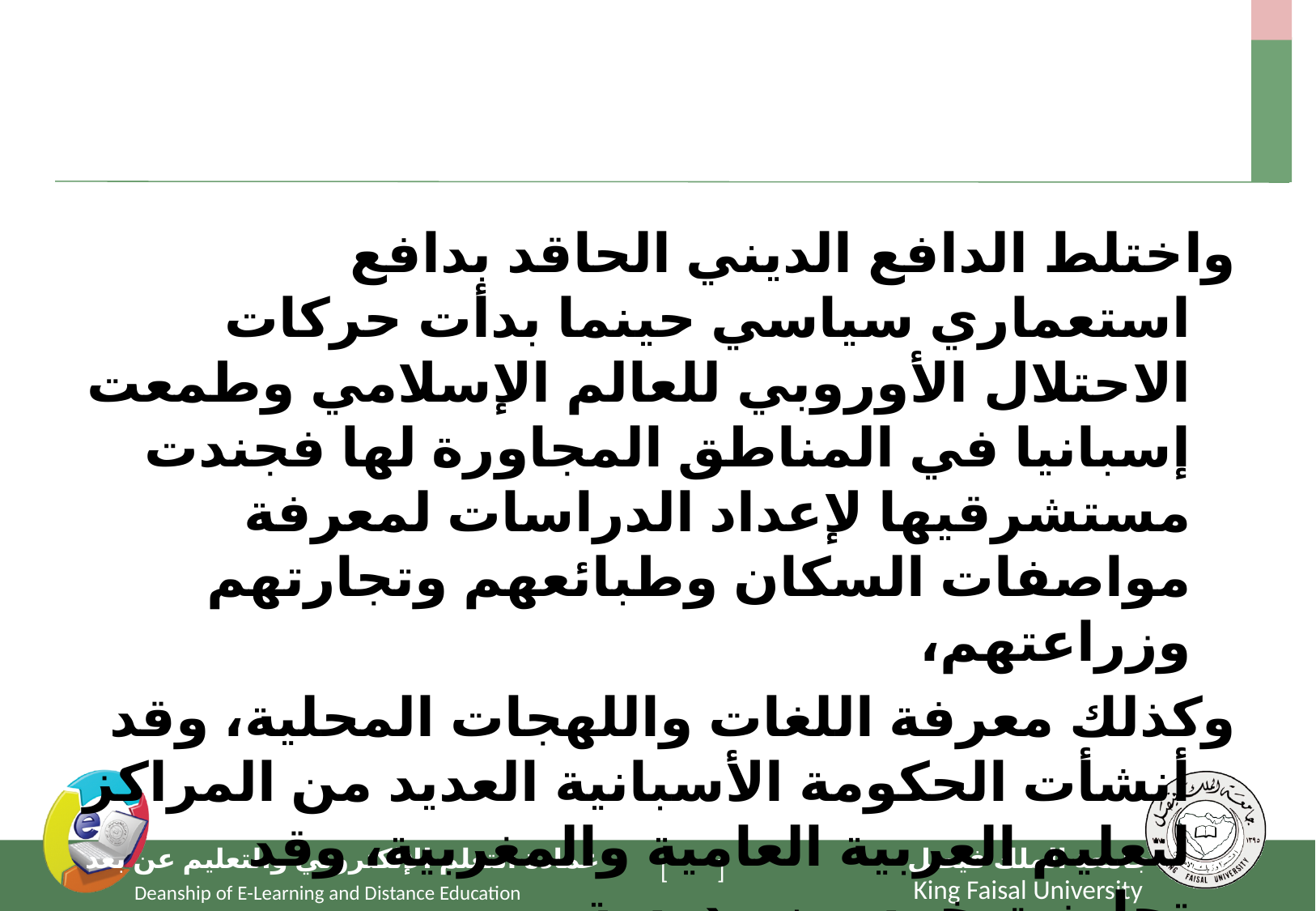

#
واختلط الدافع الديني الحاقد بدافع استعماري سياسي حينما بدأت حركات الاحتلال الأوروبي للعالم الإسلامي وطمعت إسبانيا في المناطق المجاورة لها فجندت مستشرقيها لإعداد الدراسات لمعرفة مواصفات السكان وطبائعهم وتجارتهم وزراعتهم،
وكذلك معرفة اللغات واللهجات المحلية، وقد أنشأت الحكومة الأسبانية العديد من المراكز لتعليم العربية العامية والمغربية، وقد تجاوزت خمسين مدرسة.
وما تزال إسبانيا تحتفظ بالكثير من المخطوطات العربية في مكتباتها الكبرى كمكتبة الاسكوريال ومكتبة مدريد الوطنية، ومكتبة جمعية الأبحاث الوطنية.